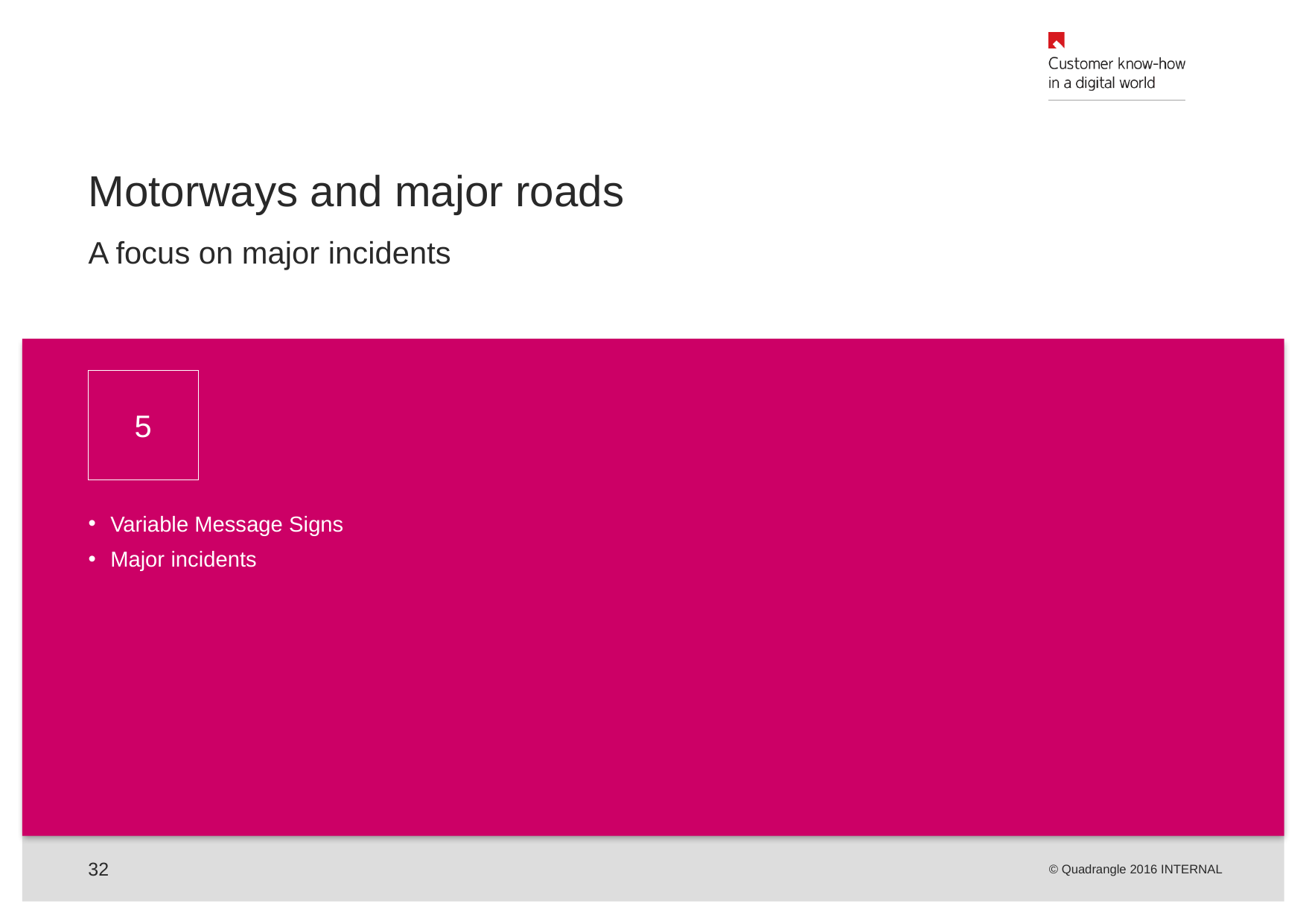

# Motorways and major roads
A focus on major incidents
5
Variable Message Signs
Major incidents